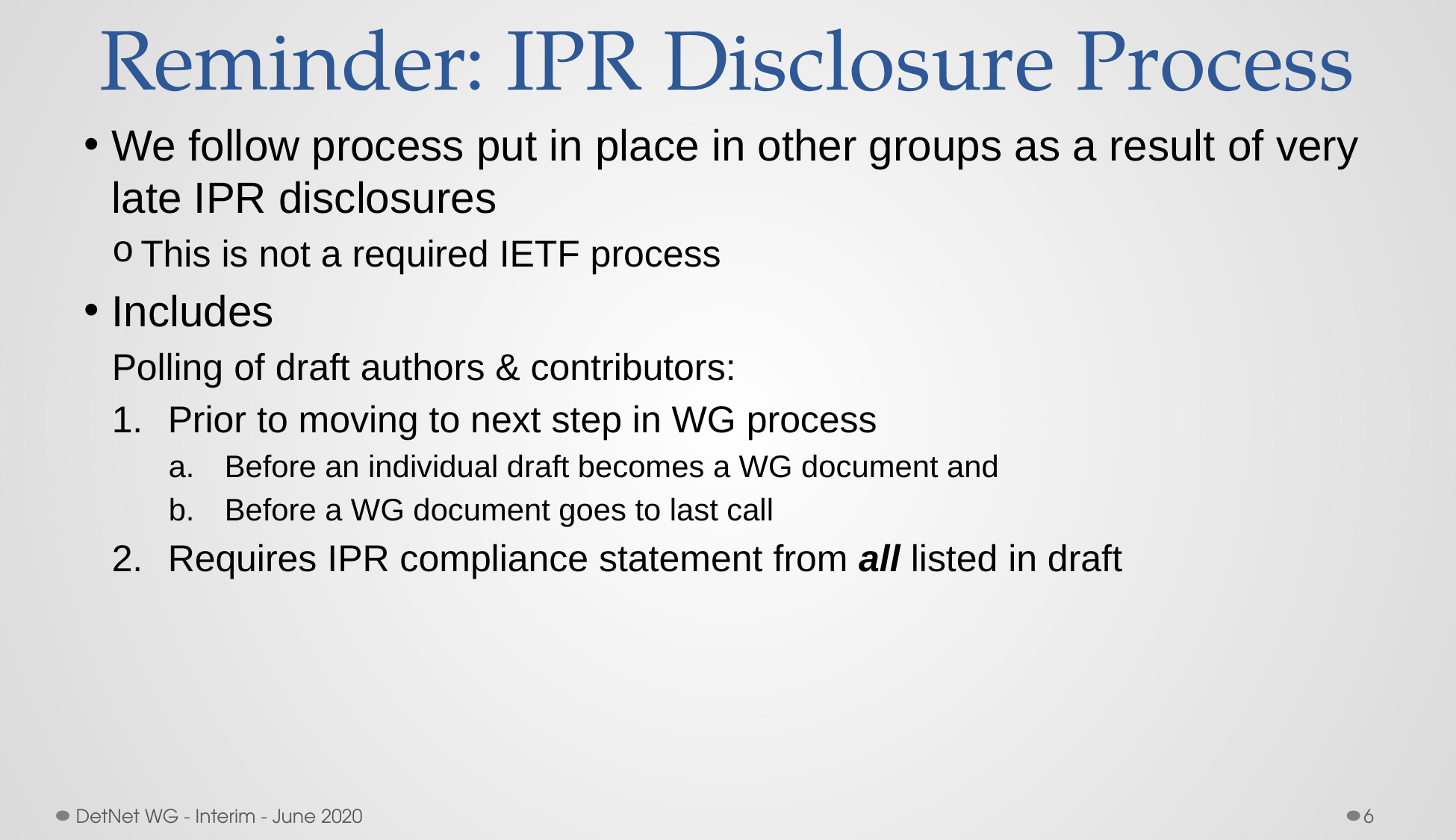

# Reminder: IPR Disclosure Process
We follow process put in place in other groups as a result of very late IPR disclosures
This is not a required IETF process
Includes
Polling of draft authors & contributors:
Prior to moving to next step in WG process
Before an individual draft becomes a WG document and
Before a WG document goes to last call
Requires IPR compliance statement from all listed in draft

DetNet WG - Interim - June 2020
6